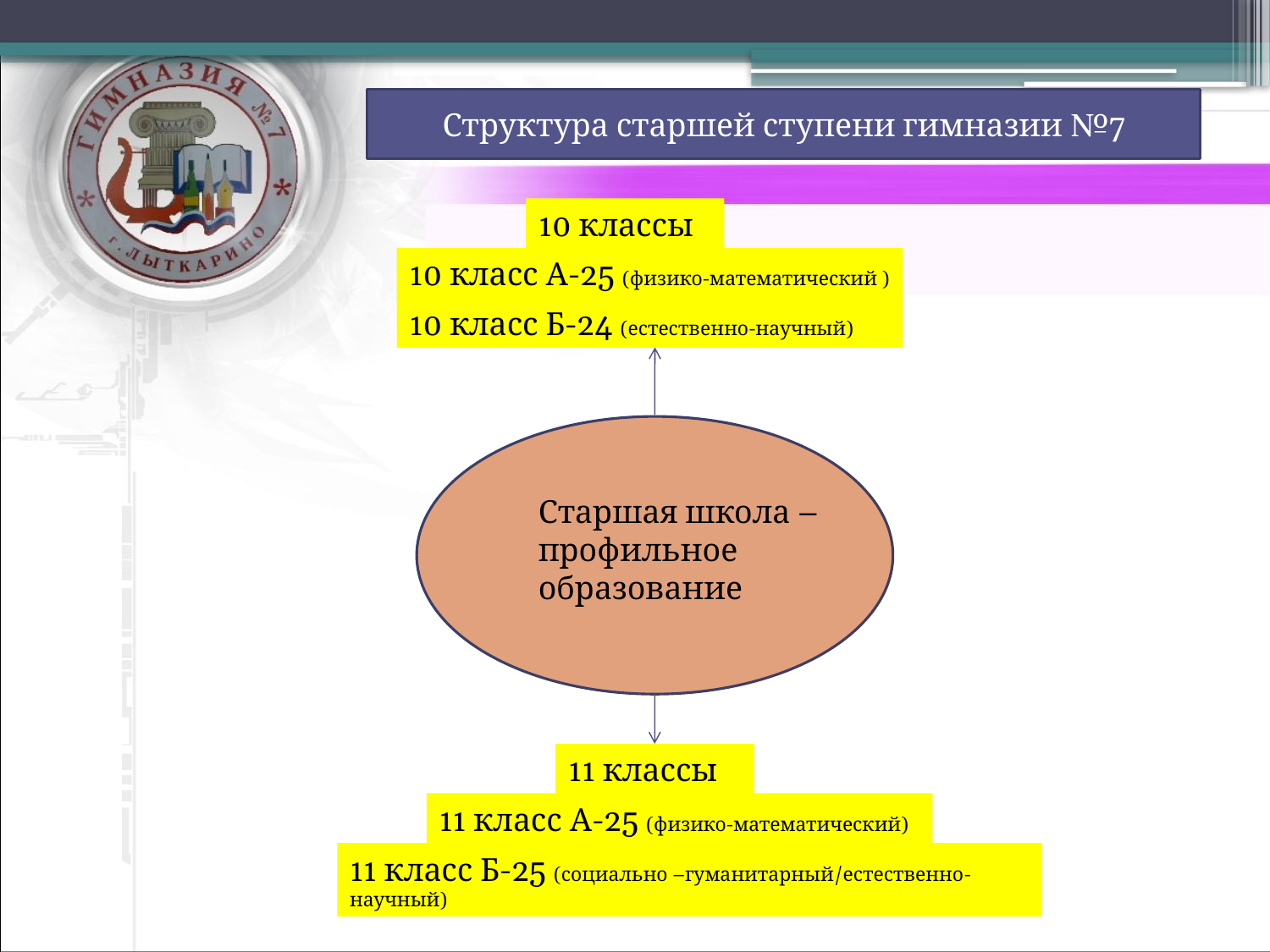

Структура старшей ступени гимназии №7
10 классы
10 класс А-25 (физико-математический )
10 класс Б-24 (естественно-научный)

Старшая школа – профильное образование
11 классы
11 класс А-25 (физико-математический)
11 класс Б-25 (социально –гуманитарный/естественно-научный)